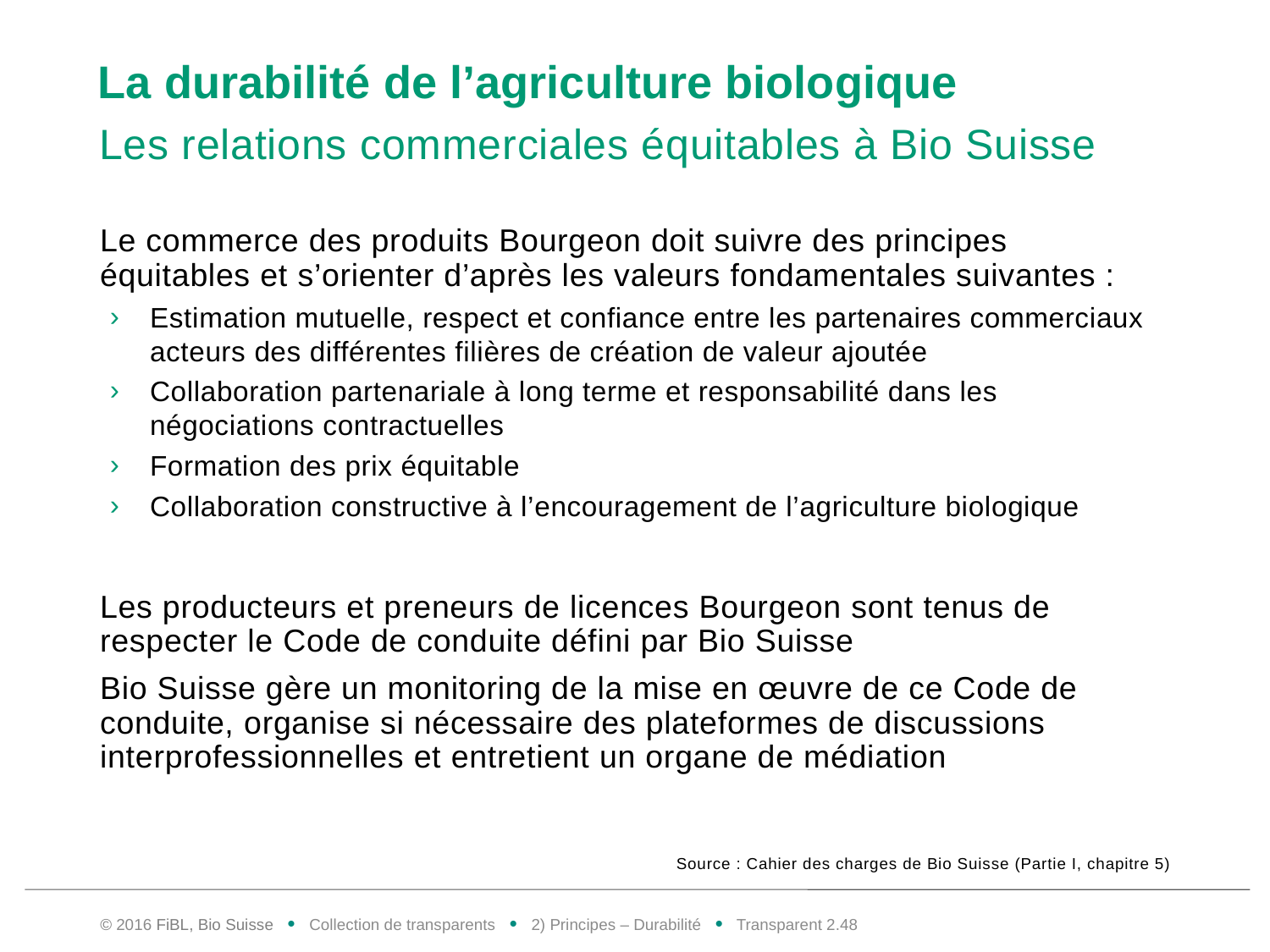

# La durabilité de l’agriculture biologique
Les relations commerciales équitables à Bio Suisse
Le commerce des produits Bourgeon doit suivre des principes équitables et s’orienter d’après les valeurs fondamentales suivantes :
Estimation mutuelle, respect et confiance entre les partenaires commerciaux acteurs des différentes filières de création de valeur ajoutée
Collaboration partenariale à long terme et responsabilité dans les négociations contractuelles
Formation des prix équitable
Collaboration constructive à l’encouragement de l’agriculture biologique

Les producteurs et preneurs de licences Bourgeon sont tenus de respecter le Code de conduite défini par Bio Suisse
Bio Suisse gère un monitoring de la mise en œuvre de ce Code de conduite, organise si nécessaire des plateformes de discussions interprofessionnelles et entretient un organe de médiation
Source : Cahier des charges de Bio Suisse (Partie I, chapitre 5)
© 2016 FiBL, Bio Suisse   •   Collection de transparents   •   2) Principes – Durabilité   •   Transparent 2.48